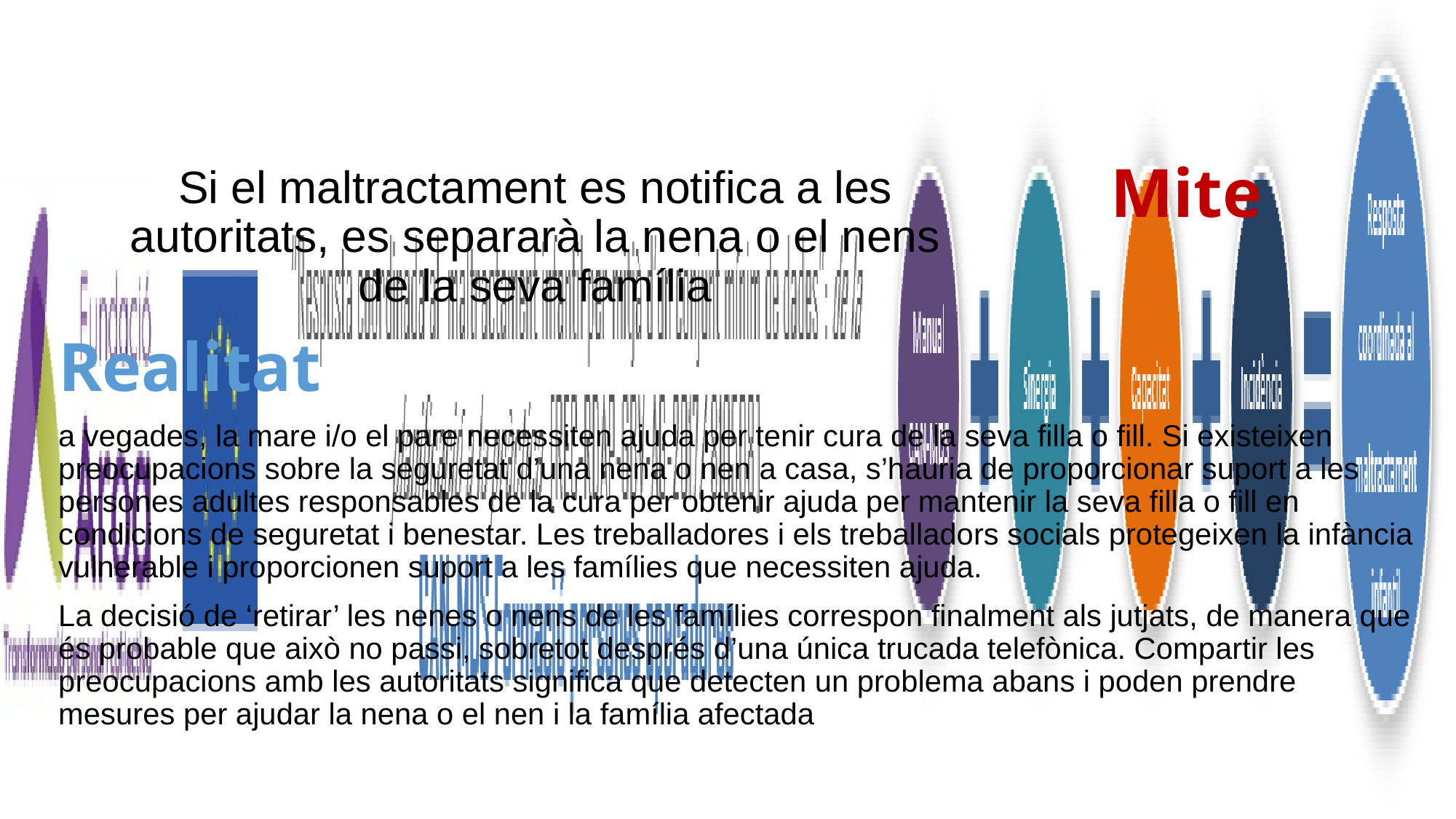

Mite
Si el maltractament es notifica a les autoritats, es separarà la nena o el nens de la seva família
Realitat
a vegades, la mare i/o el pare necessiten ajuda per tenir cura de la seva filla o fill. Si existeixen preocupacions sobre la seguretat d’una nena o nen a casa, s’hauria de proporcionar suport a les persones adultes responsables de la cura per obtenir ajuda per mantenir la seva filla o fill en condicions de seguretat i benestar. Les treballadores i els treballadors socials protegeixen la infància vulnerable i proporcionen suport a les famílies que necessiten ajuda.
La decisió de ‘retirar’ les nenes o nens de les famílies correspon finalment als jutjats, de manera que és probable que això no passi, sobretot després d’una única trucada telefònica. Compartir les preocupacions amb les autoritats significa que detecten un problema abans i poden prendre mesures per ajudar la nena o el nen i la família afectada